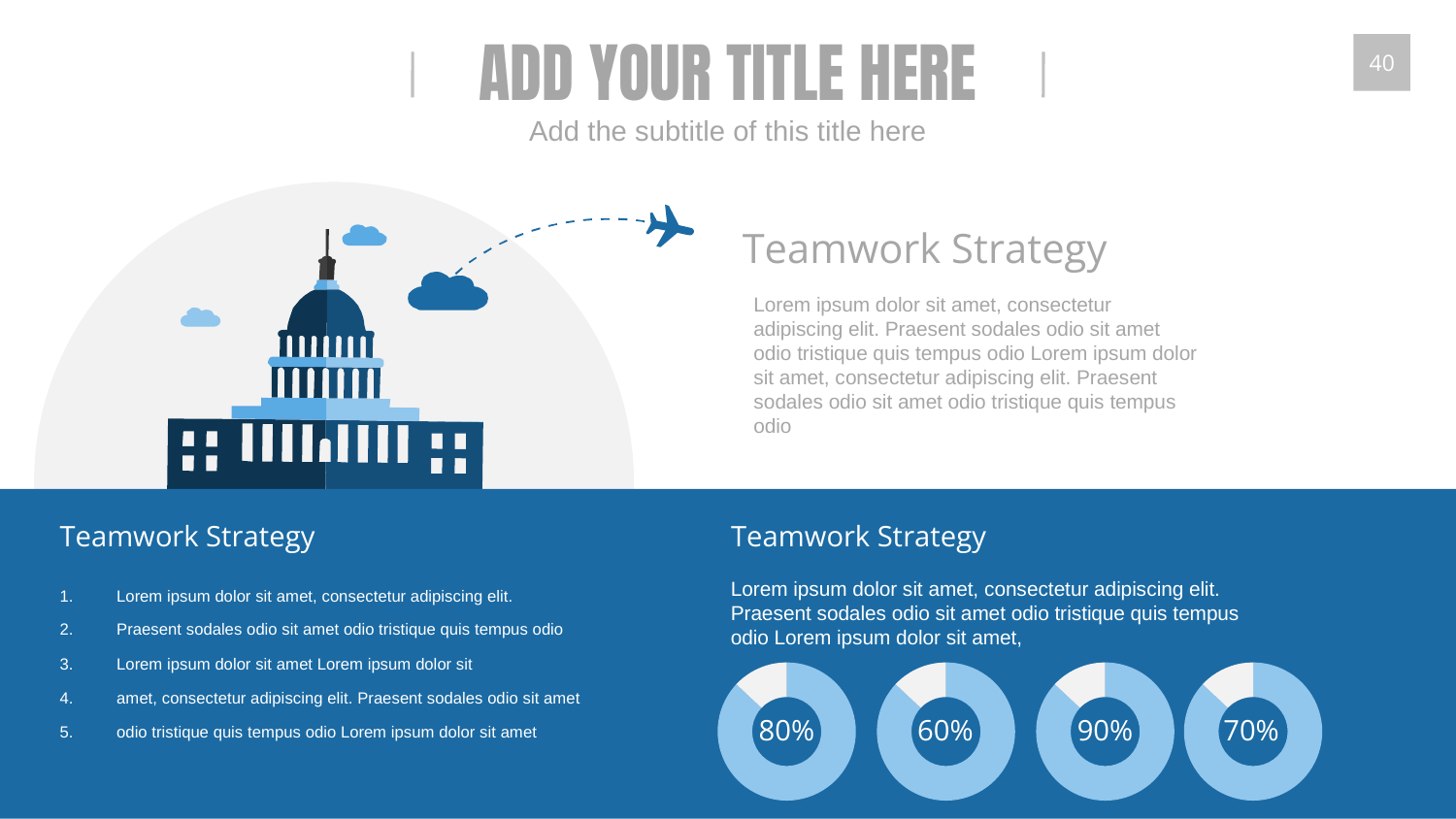

ADD YOUR TITLE HERE
Add the subtitle of this title here
40

Teamwork Strategy
Lorem ipsum dolor sit amet, consectetur adipiscing elit. Praesent sodales odio sit amet odio tristique quis tempus odio Lorem ipsum dolor sit amet, consectetur adipiscing elit. Praesent sodales odio sit amet odio tristique quis tempus odio

Teamwork Strategy
Lorem ipsum dolor sit amet, consectetur adipiscing elit.
Praesent sodales odio sit amet odio tristique quis tempus odio
Lorem ipsum dolor sit amet Lorem ipsum dolor sit
amet, consectetur adipiscing elit. Praesent sodales odio sit amet
odio tristique quis tempus odio Lorem ipsum dolor sit amet
Teamwork Strategy
Lorem ipsum dolor sit amet, consectetur adipiscing elit. Praesent sodales odio sit amet odio tristique quis tempus odio Lorem ipsum dolor sit amet,

### Chart

| Category | Column1 |
|---|---|
|  | 87.0 |
|  | 13.0 |
80%

### Chart

| Category | Column1 |
|---|---|
|  | 87.0 |
|  | 13.0 |
60%

### Chart

| Category | Column1 |
|---|---|
|  | 87.0 |
|  | 13.0 |
90%

### Chart

| Category | Column1 |
|---|---|
|  | 87.0 |
|  | 13.0 |
70%